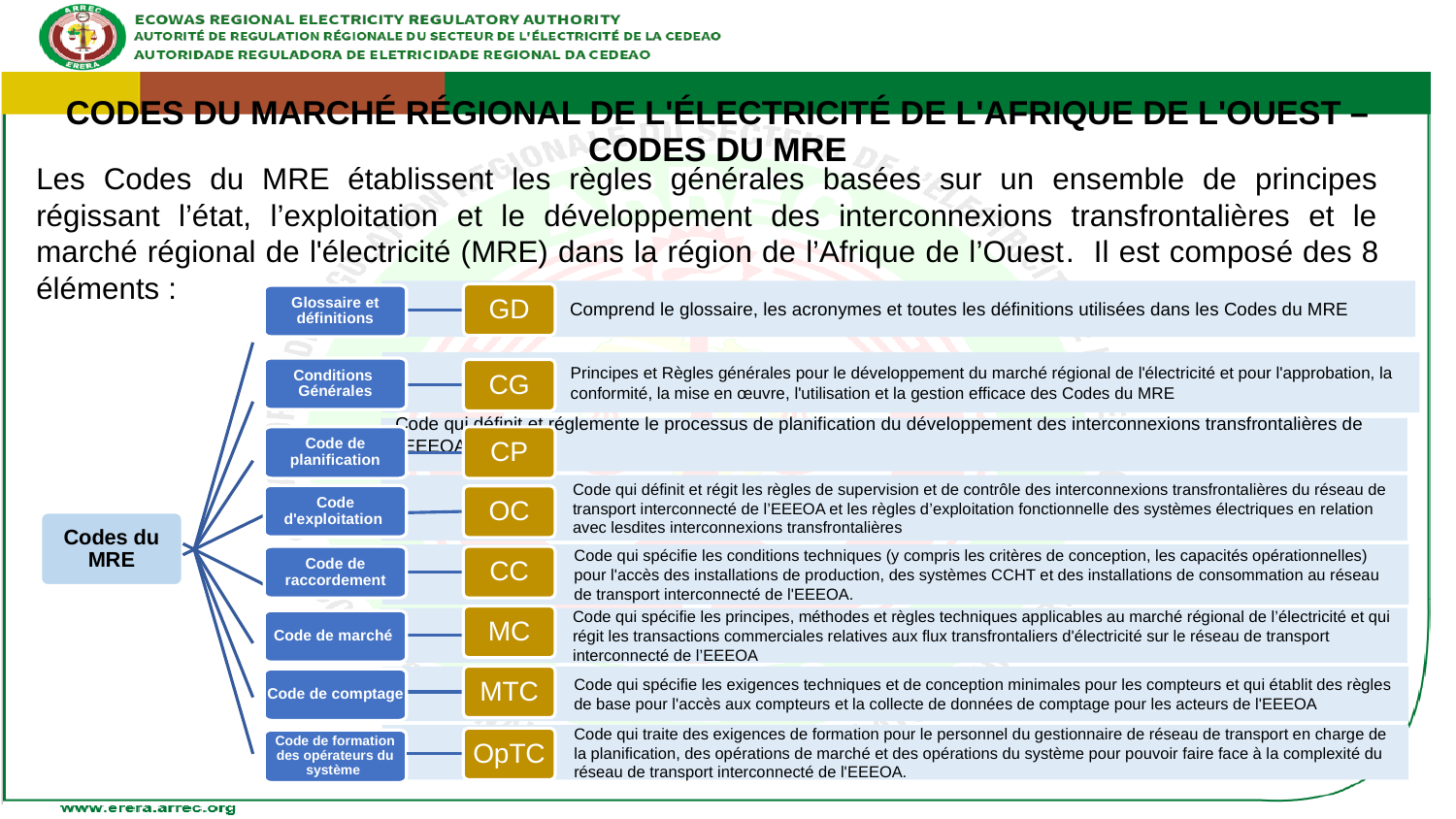

Codes du marché régional de l'électricité de l'Afrique de l'Ouest – Codes du mre
Les Codes du MRE établissent les règles générales basées sur un ensemble de principes régissant l’état, l’exploitation et le développement des interconnexions transfrontalières et le marché régional de l'électricité (MRE) dans la région de l’Afrique de l’Ouest.  Il est composé des 8 éléments :
Comprend le glossaire, les acronymes et toutes les définitions utilisées dans les Codes du MRE
GD
Glossaire et définitions
Conditions  Générales
Code de planification

Code d'exploitation

Codes du MRE

Code de raccordement

Code de marché

Code de comptage
Code de formation des opérateurs du système

CG

CP

OC

CC

MC

MTC

OpTC

Principes et Règles générales pour le développement du marché régional de l'électricité et pour l'approbation, la conformité, la mise en œuvre, l'utilisation et la gestion efficace des Codes du MRE
Code qui définit et réglemente le processus de planification du développement des interconnexions transfrontalières de l’EEEOA

Code qui définit et régit les règles de supervision et de contrôle des interconnexions transfrontalières du réseau de transport interconnecté de l’EEEOA et les règles d’exploitation fonctionnelle des systèmes électriques en relation avec lesdites interconnexions transfrontalières
Code qui spécifie les conditions techniques (y compris les critères de conception, les capacités opérationnelles) pour l'accès des installations de production, des systèmes CCHT et des installations de consommation au réseau de transport interconnecté de l'EEEOA.
Code qui spécifie les principes, méthodes et règles techniques applicables au marché régional de l’électricité et qui régit les transactions commerciales relatives aux flux transfrontaliers d'électricité sur le réseau de transport interconnecté de l’EEEOA
Code qui spécifie les exigences techniques et de conception minimales pour les compteurs et qui établit des règles de base pour l'accès aux compteurs et la collecte de données de comptage pour les acteurs de l'EEEOA
Code qui traite des exigences de formation pour le personnel du gestionnaire de réseau de transport en charge de la planification, des opérations de marché et des opérations du système pour pouvoir faire face à la complexité du réseau de transport interconnecté de l'EEEOA.